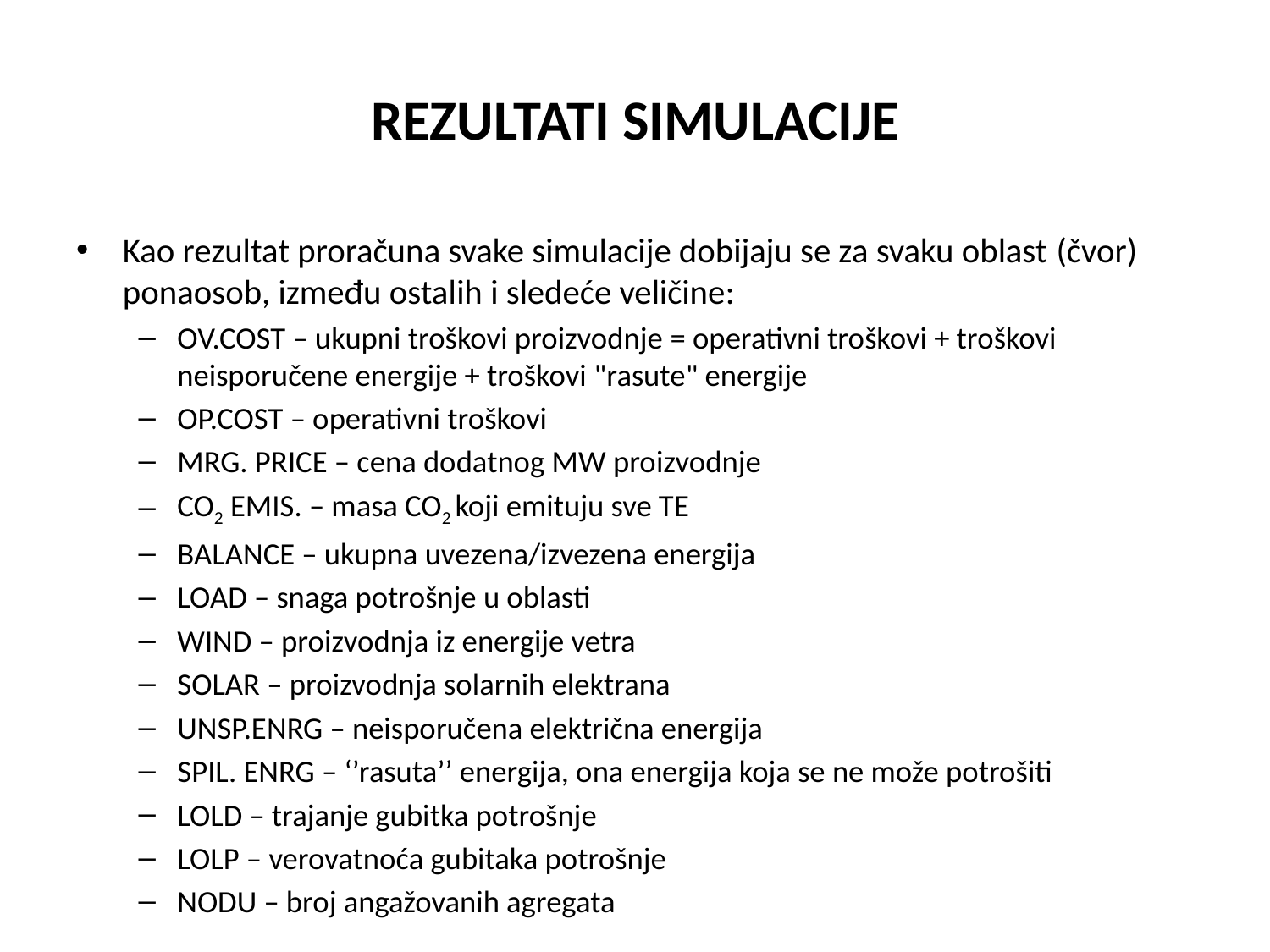

# REZULTATI SIMULACIJE
Kao rezultat proračuna svake simulacije dobijaju se za svaku oblast (čvor) ponaosob, između ostalih i sledeće veličine:
OV.COST – ukupni troškovi proizvodnje = operativni troškovi + troškovi neisporučene energije + troškovi "rasute" energije
OP.COST – operativni troškovi
MRG. PRICE – cena dodatnog MW proizvodnje
CO2 EMIS. – masa CO2 koji emituju sve TE
BALANCE – ukupna uvezena/izvezena energija
LOAD – snaga potrošnje u oblasti
WIND – proizvodnja iz energije vetra
SOLAR – proizvodnja solarnih elektrana
UNSP.ENRG – neisporučena električna energija
SPIL. ENRG – ‘’rasuta’’ energija, ona energija koja se ne može potrošiti
LOLD – trajanje gubitka potrošnje
LOLP – verovatnoća gubitaka potrošnje
NODU – broj angažovanih agregata